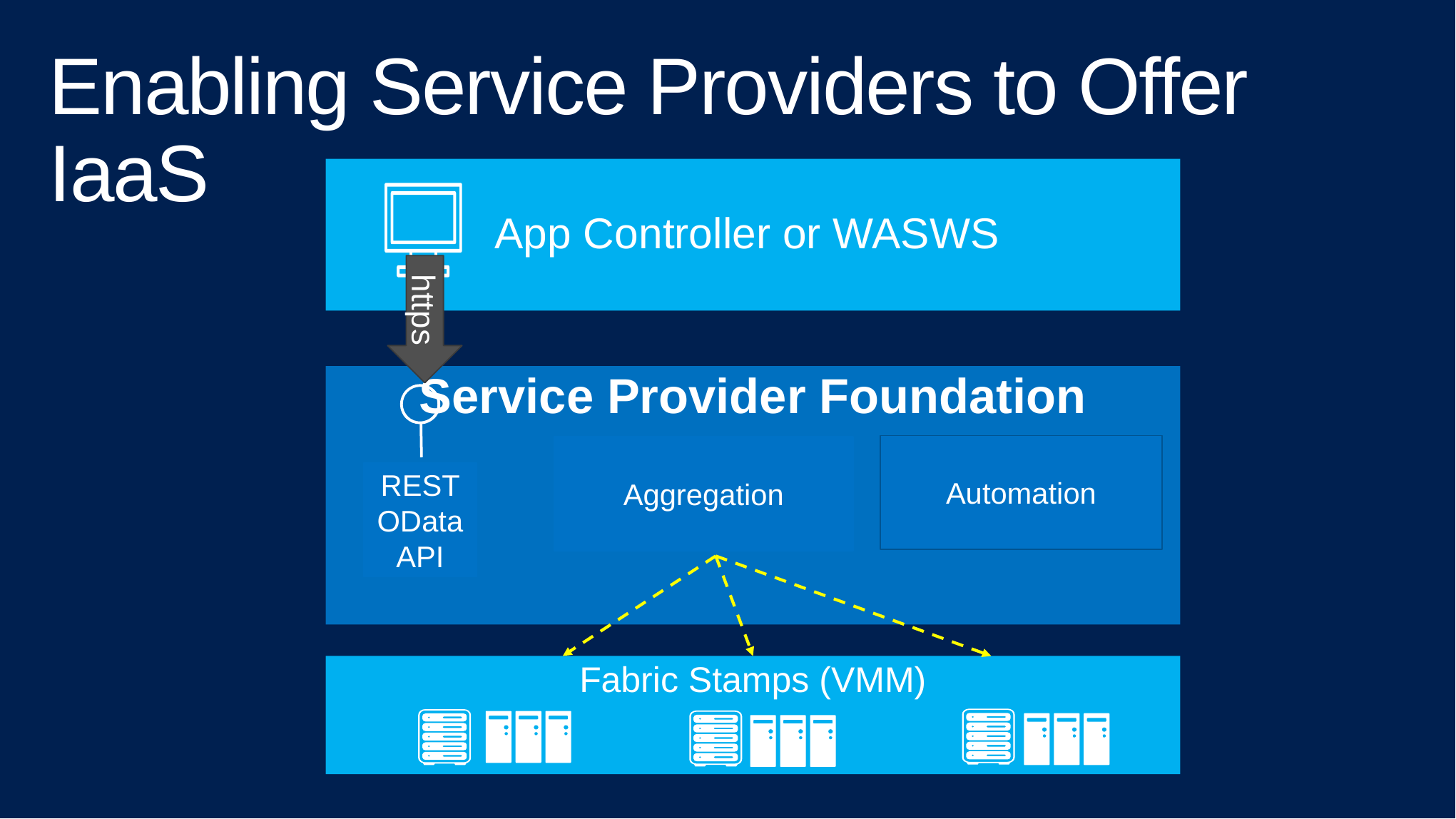

# Enabling Service Providers to Offer IaaS
App Controller or WASWS

https
Service Provider Foundation

Automation
Aggregation
REST OData API
Fabric Stamps (VMM)